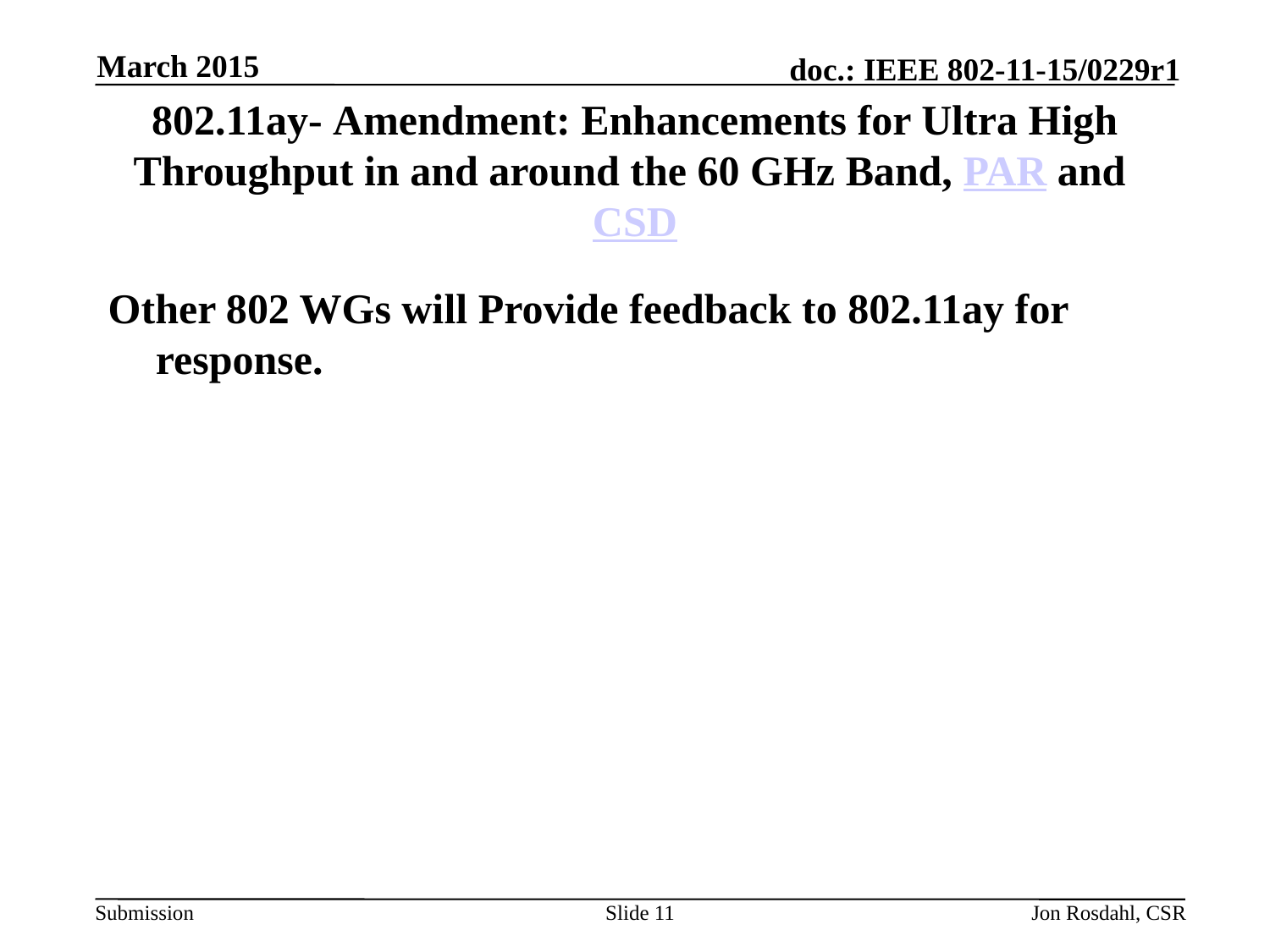

March 2015
# 802.11ay- Amendment: Enhancements for Ultra High Throughput in and around the 60 GHz Band, PAR and CSD
Other 802 WGs will Provide feedback to 802.11ay for response.
Slide 11
Jon Rosdahl, CSR